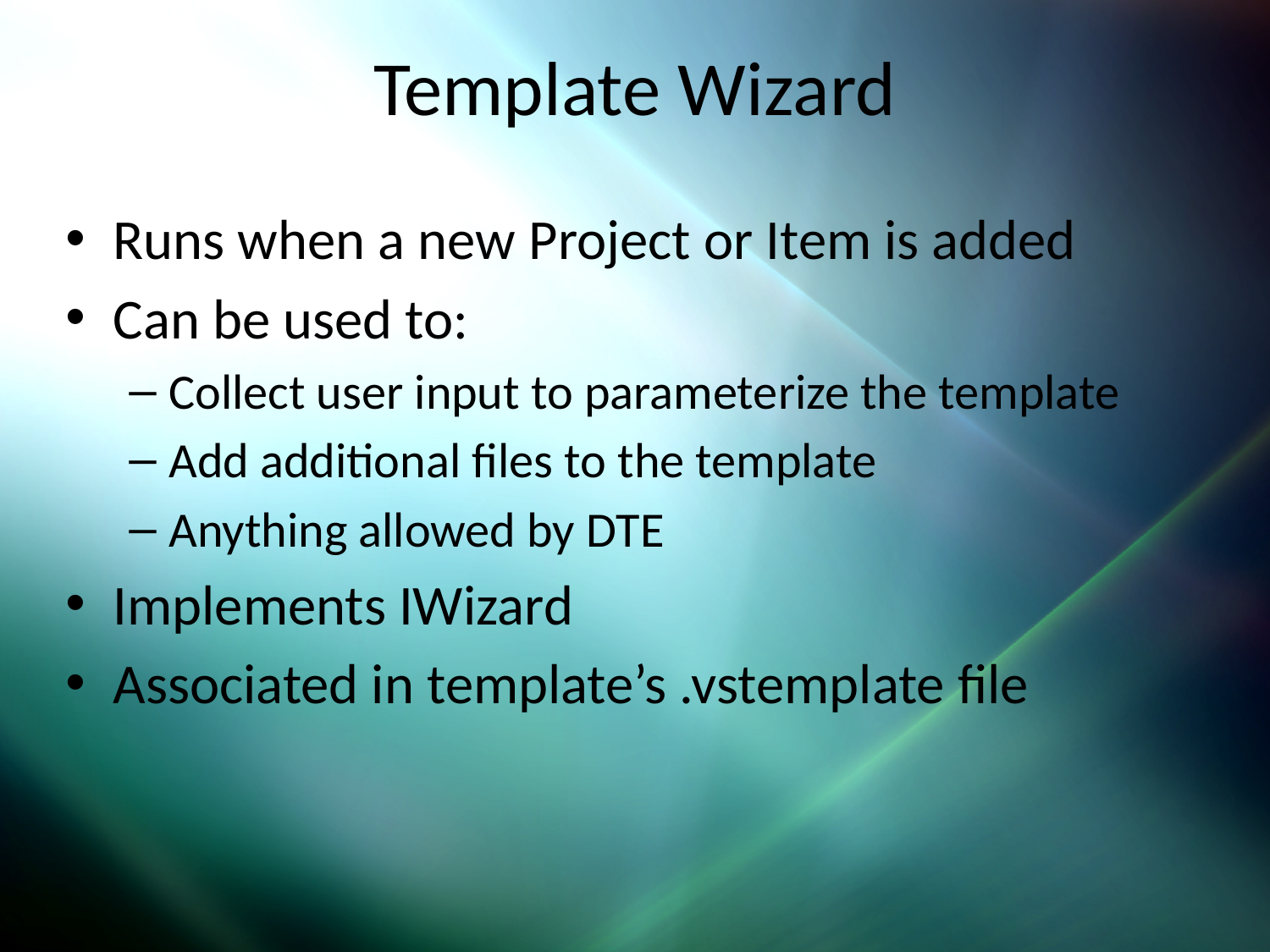

# Template Wizard
Runs when a new Project or Item is added
Can be used to:
Collect user input to parameterize the template
Add additional files to the template
Anything allowed by DTE
Implements IWizard
Associated in template’s .vstemplate file